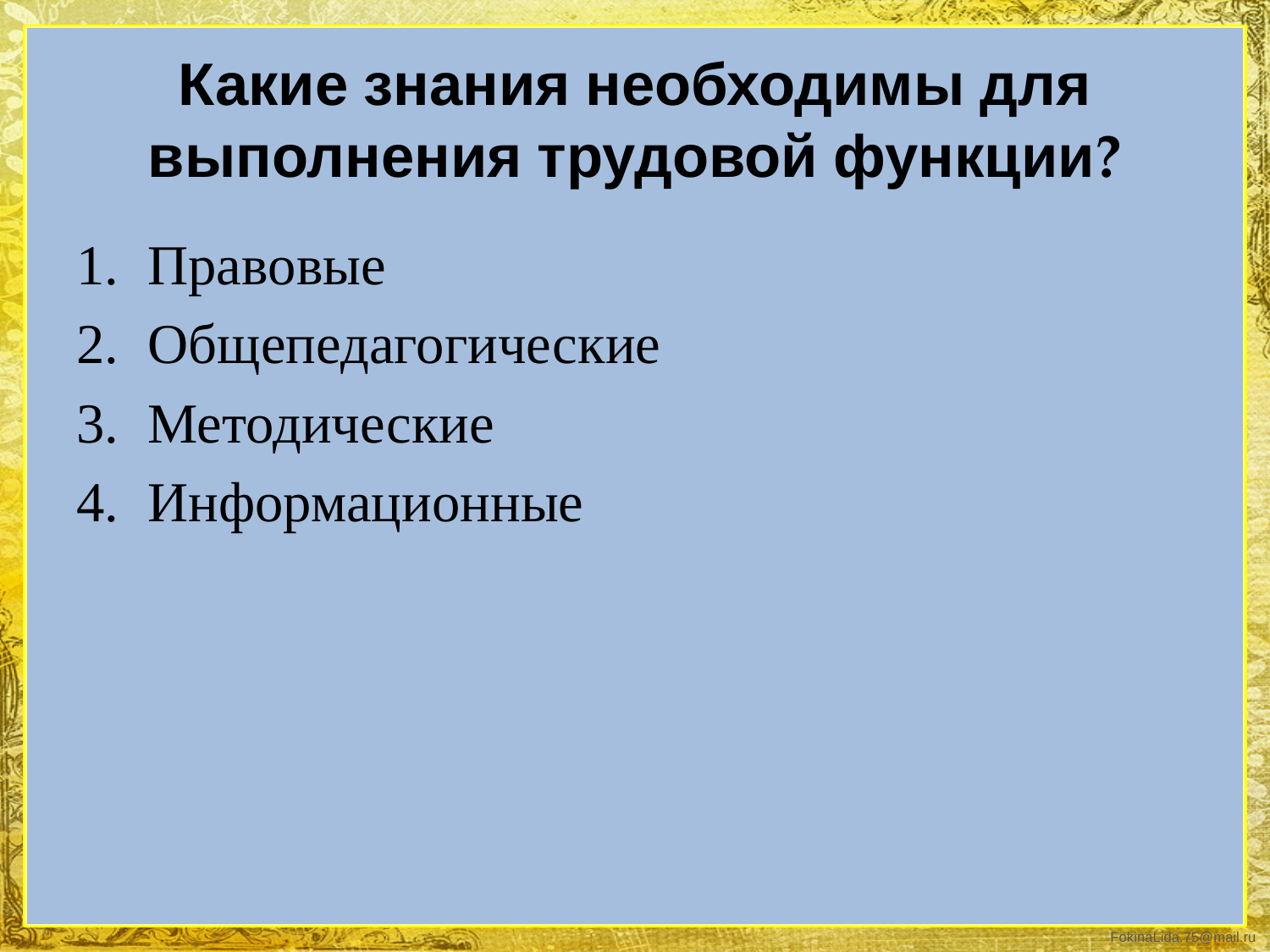

# Какие знания необходимы для выполнения трудовой функции?
Правовые
Общепедагогические
Методические
Информационные